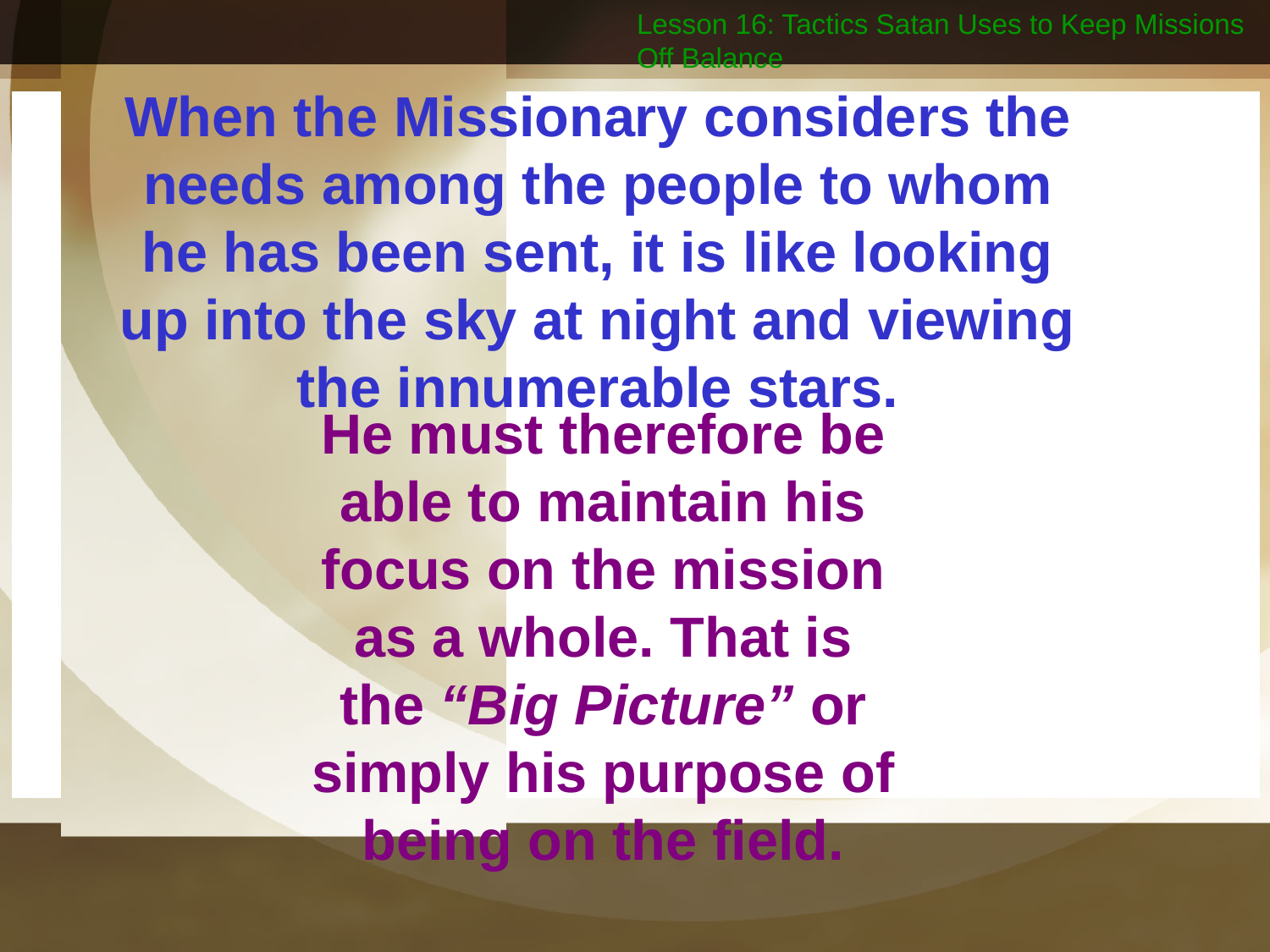

Lesson 16: Tactics Satan Uses to Keep Missions Off Balance
When the Missionary considers the needs among the people to whom he has been sent, it is like looking up into the sky at night and viewing the innumerable stars.
He must therefore be able to maintain his focus on the mission as a whole. That is the “Big Picture” or simply his purpose of being on the field.